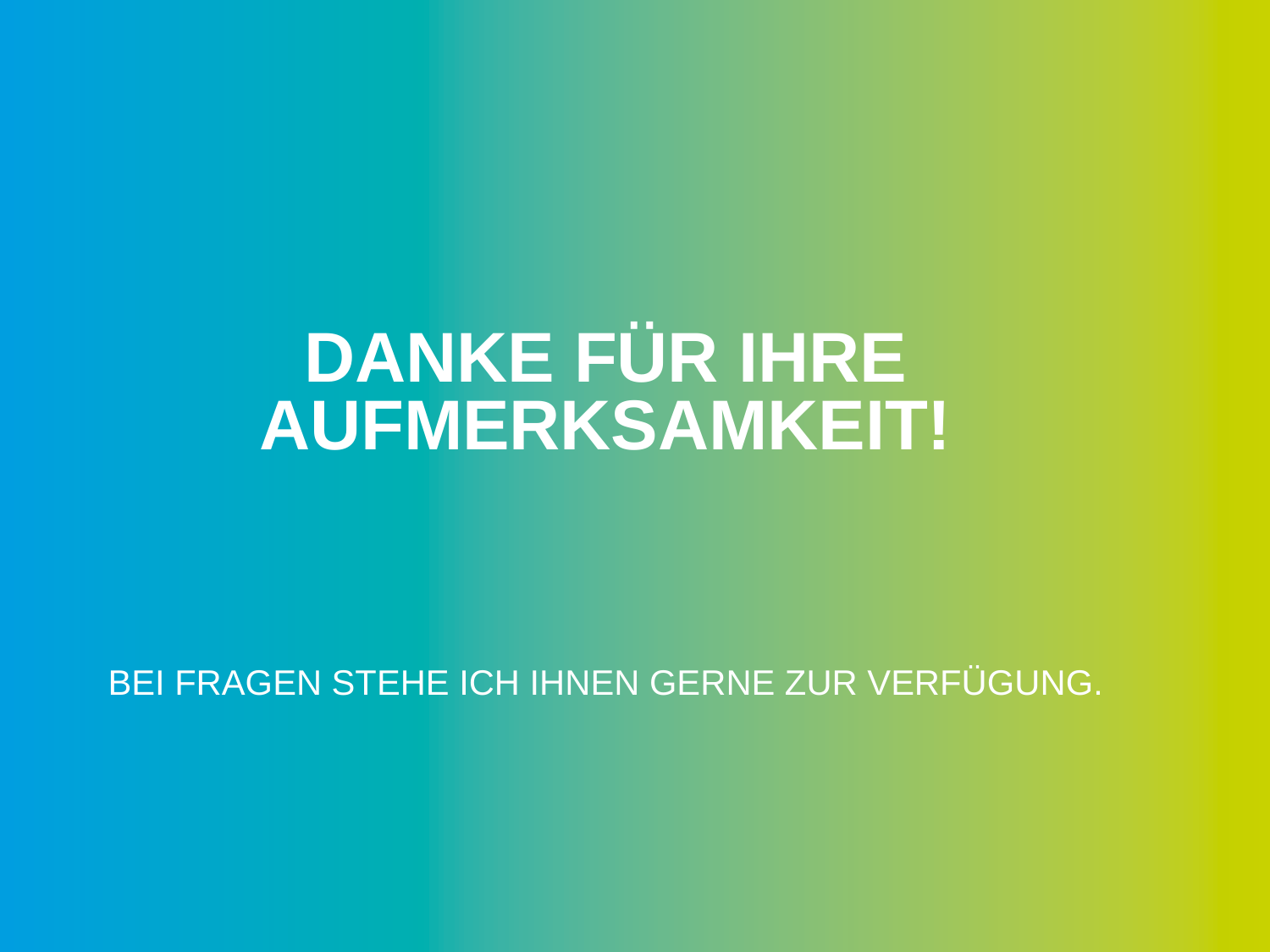

# Danke für Ihre Aufmerksamkeit!
Bei Fragen stehe ich ihnen gerne zur verfügung.